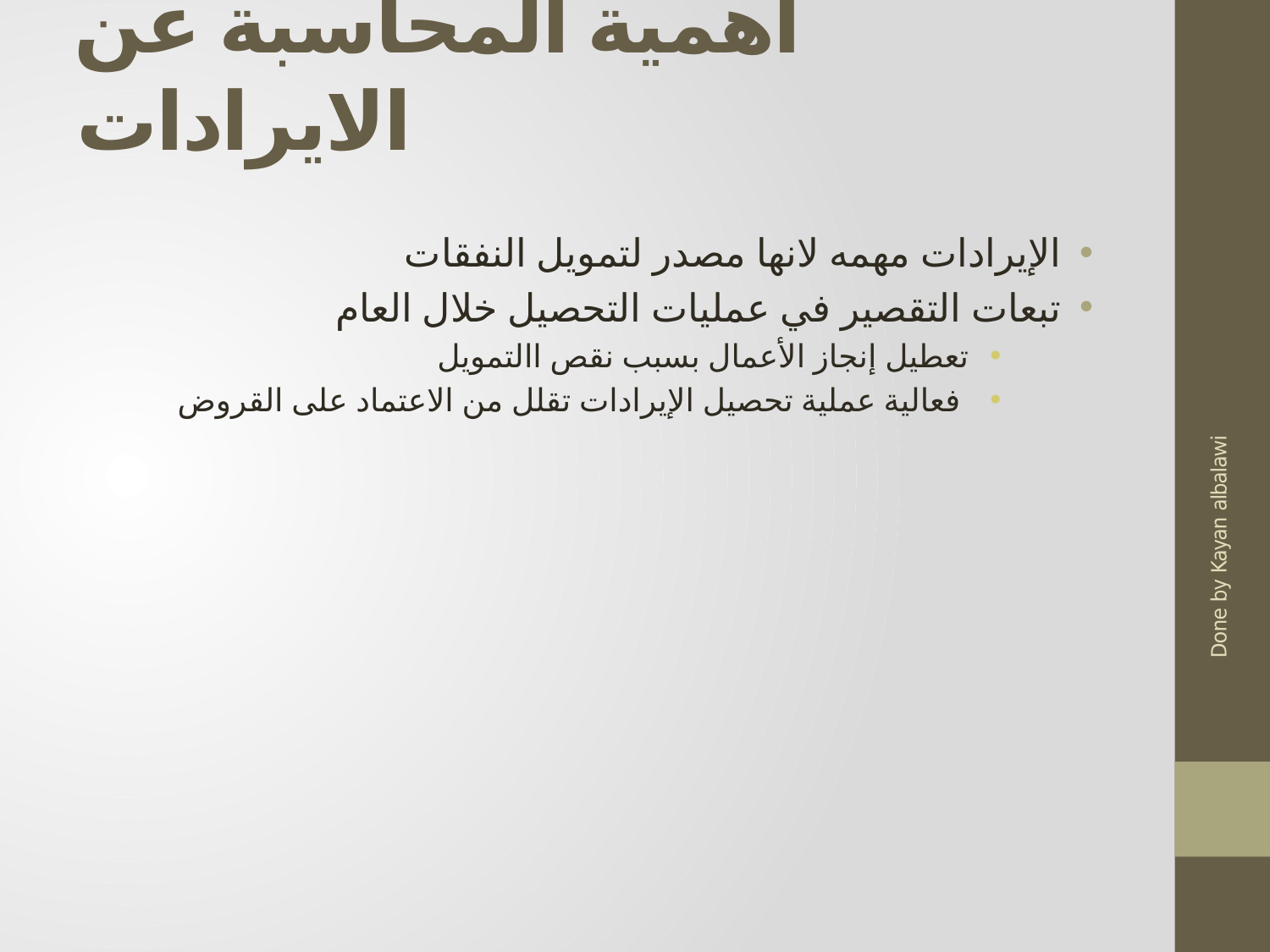

# أهمية المحاسبة عن الايرادات
الإيرادات مهمه لانها مصدر لتمويل النفقات
تبعات التقصير في عمليات التحصيل خلال العام
تعطيل إنجاز الأعمال بسبب نقص االتمويل
 فعالية عملية تحصيل الإيرادات تقلل من الاعتماد على القروض
Done by Kayan albalawi